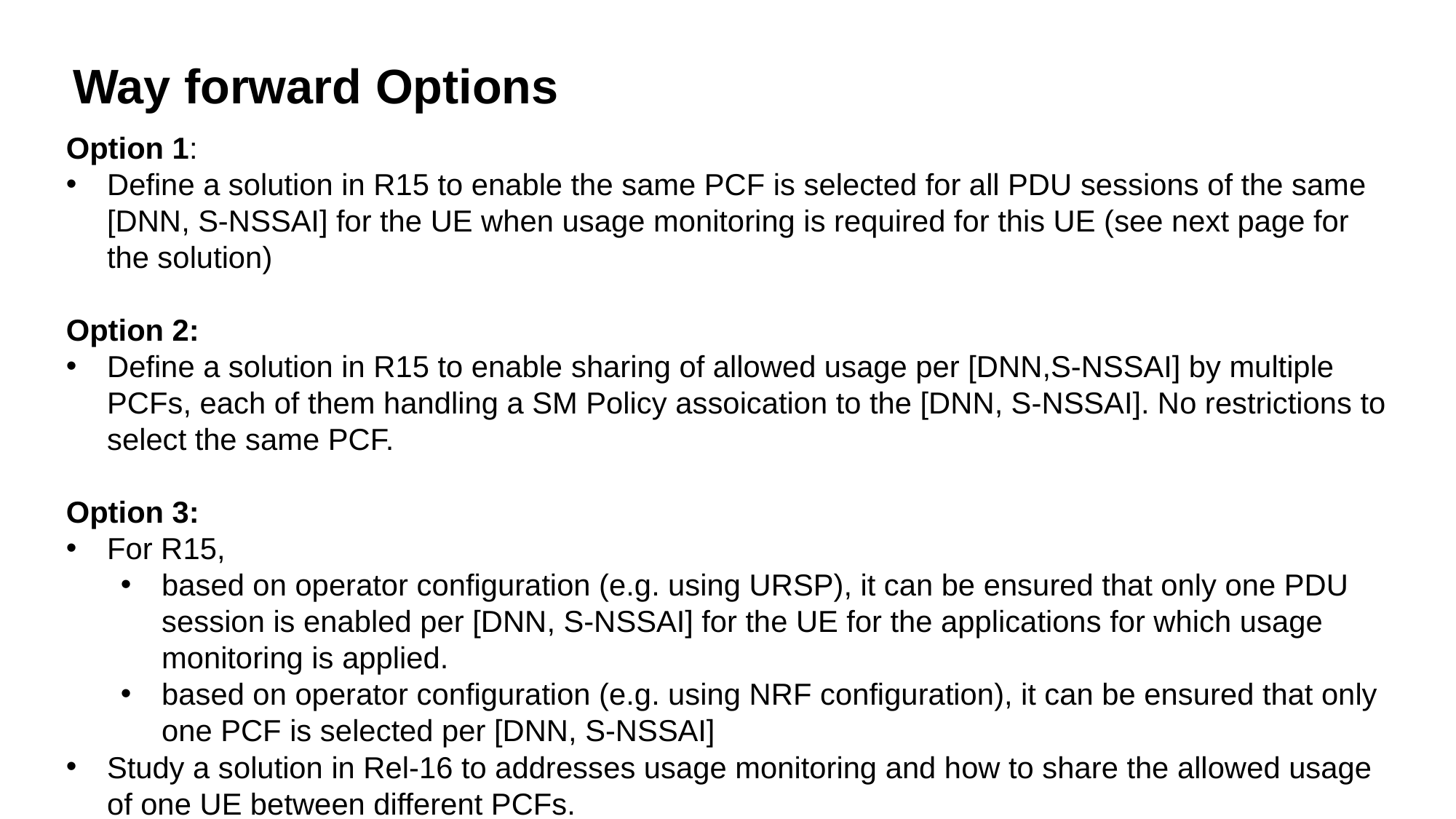

Way forward Options
Option 1:
Define a solution in R15 to enable the same PCF is selected for all PDU sessions of the same [DNN, S-NSSAI] for the UE when usage monitoring is required for this UE (see next page for the solution)

Option 2:
Define a solution in R15 to enable sharing of allowed usage per [DNN,S-NSSAI] by multiple PCFs, each of them handling a SM Policy assoication to the [DNN, S-NSSAI]. No restrictions to select the same PCF.

Option 3:
For R15,
based on operator configuration (e.g. using URSP), it can be ensured that only one PDU session is enabled per [DNN, S-NSSAI] for the UE for the applications for which usage monitoring is applied.
based on operator configuration (e.g. using NRF configuration), it can be ensured that only one PCF is selected per [DNN, S-NSSAI]
Study a solution in Rel-16 to addresses usage monitoring and how to share the allowed usage of one UE between different PCFs.